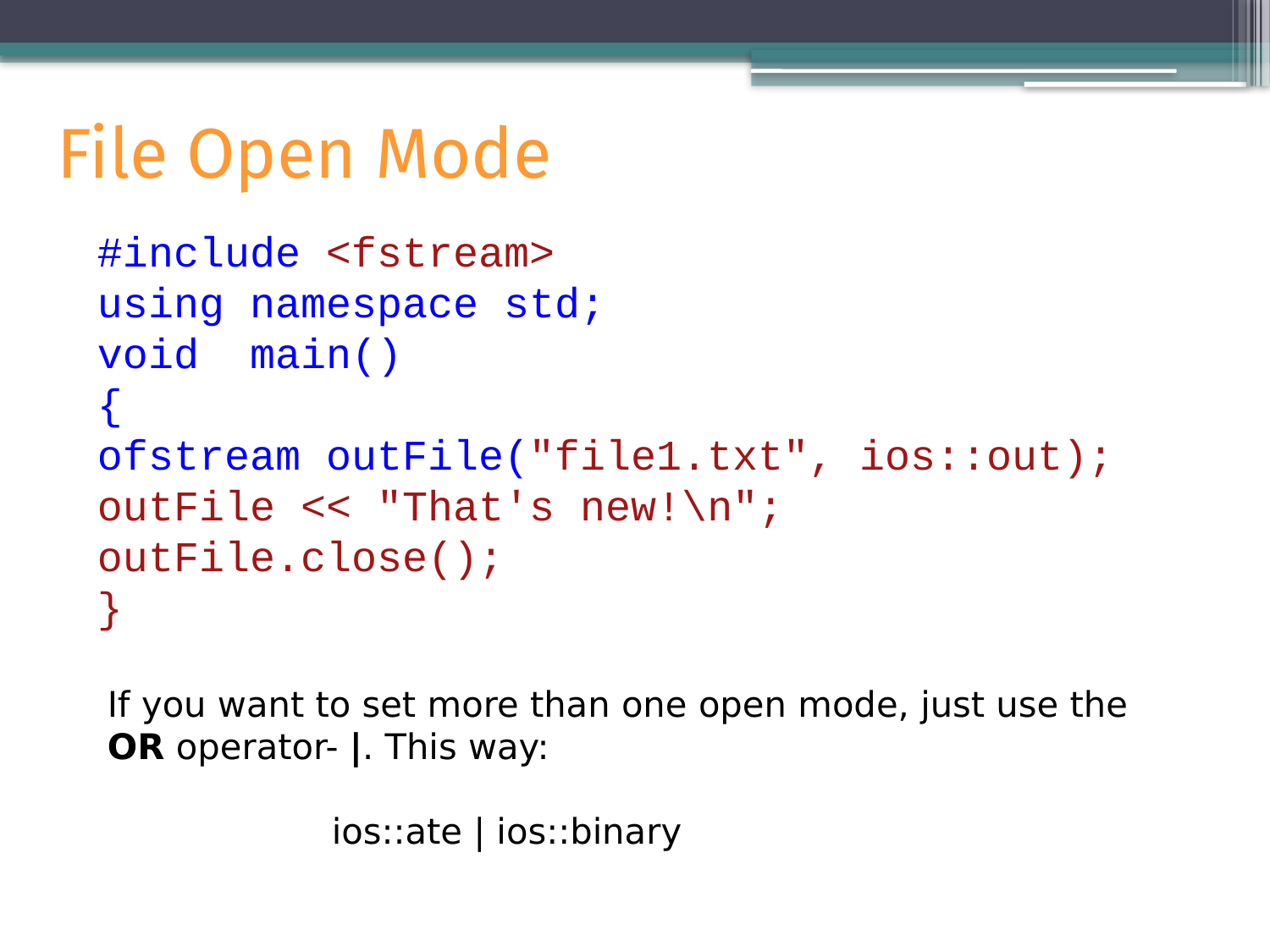

# File Open Mode
#include <fstream>
using namespace std;
void  main()
{
ofstream outFile("file1.txt", ios::out);
outFile << "That's new!\n";
outFile.close();
}
If you want to set more than one open mode, just use the OR operator- |. This way:

                    ios::ate | ios::binary